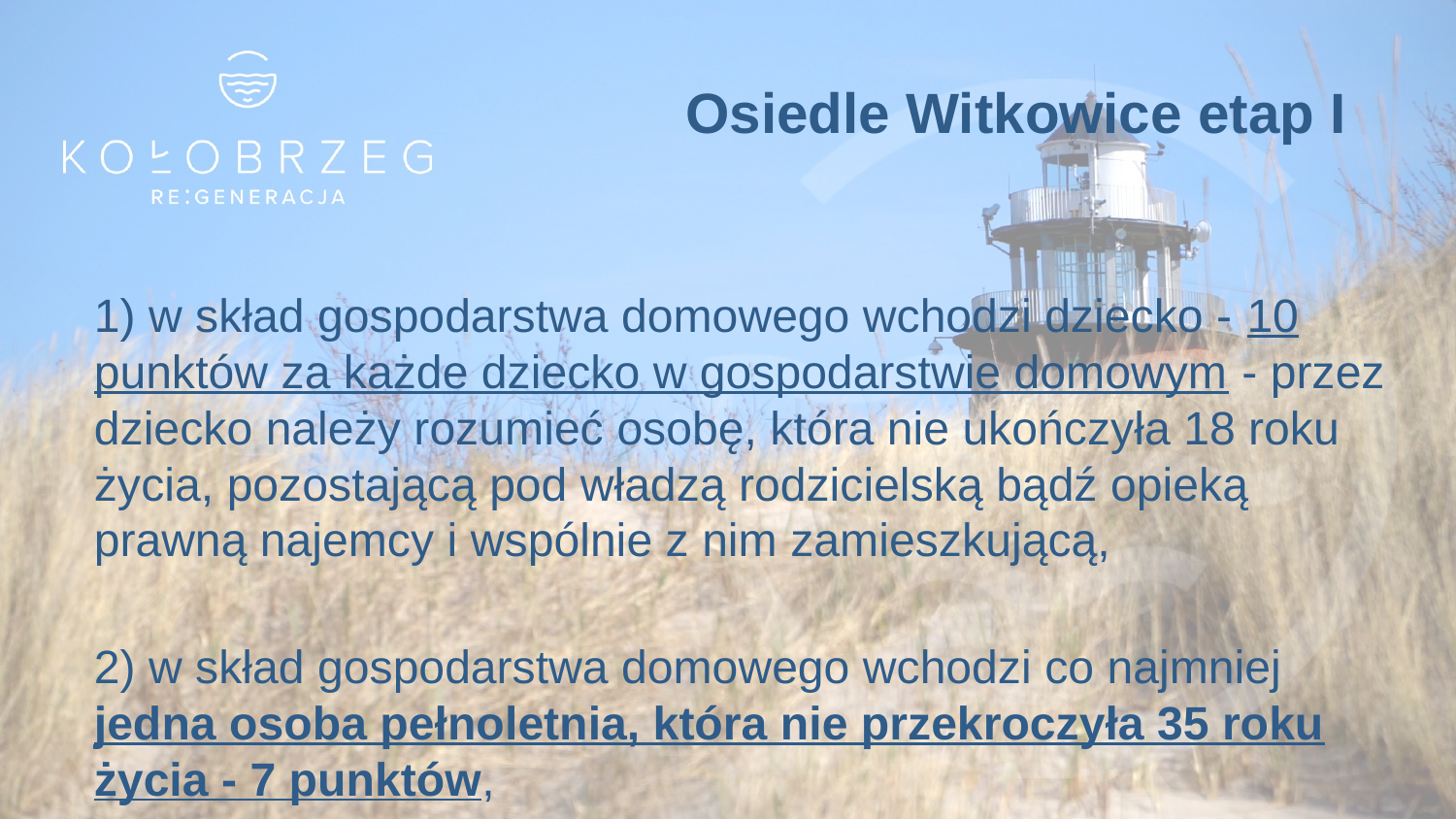

# Osiedle Witkowice etap I
1) w skład gospodarstwa domowego wchodzi dziecko - 10 punktów za każde dziecko w gospodarstwie domowym - przez dziecko należy rozumieć osobę, która nie ukończyła 18 roku życia, pozostającą pod władzą rodzicielską bądź opieką prawną najemcy i wspólnie z nim zamieszkującą,

2) w skład gospodarstwa domowego wchodzi co najmniej jedna osoba pełnoletnia, która nie przekroczyła 35 roku życia - 7 punktów,